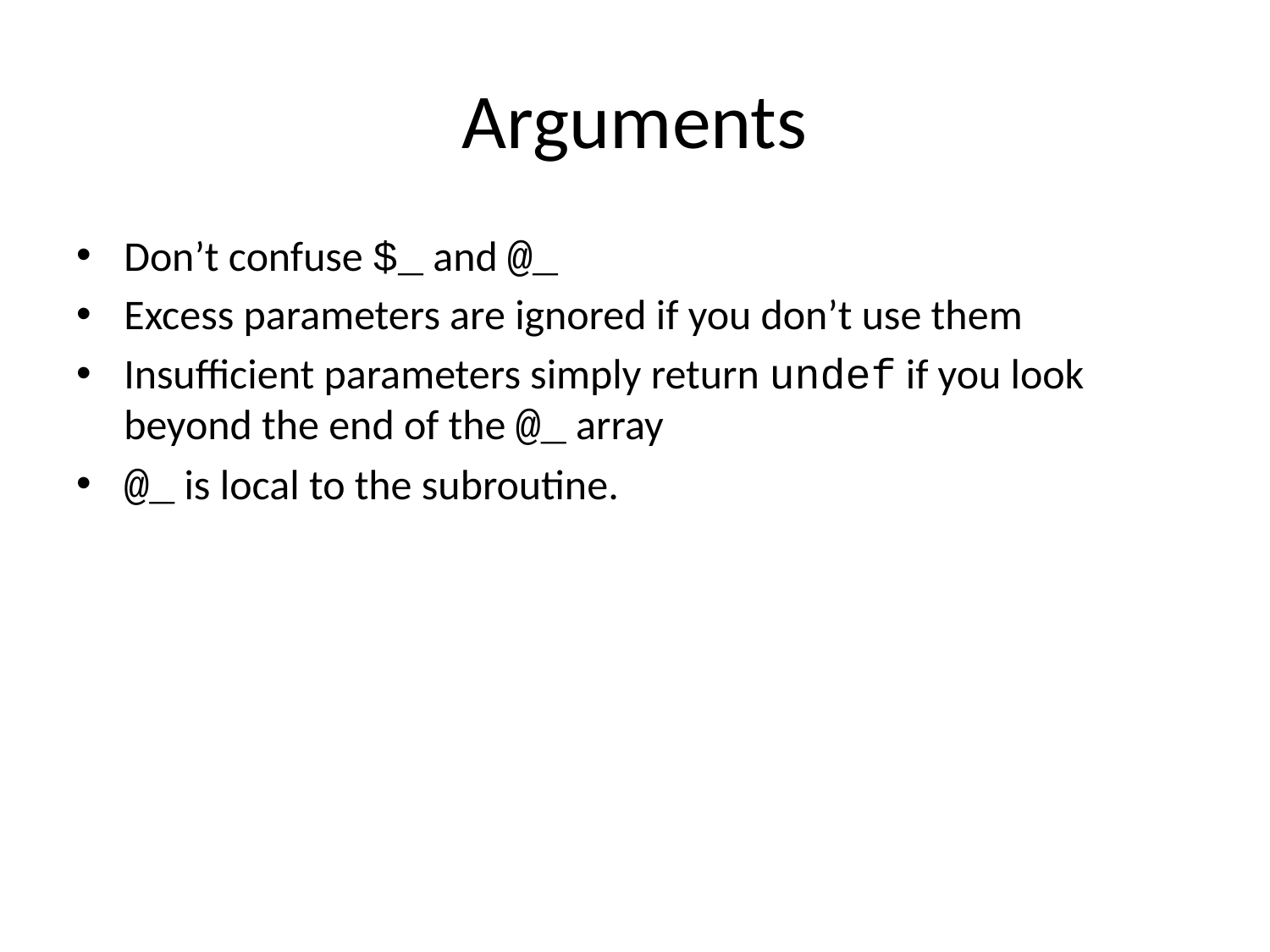

# Arguments
Don’t confuse $_ and @_
Excess parameters are ignored if you don’t use them
Insufficient parameters simply return undef if you look beyond the end of the @_ array
@_ is local to the subroutine.